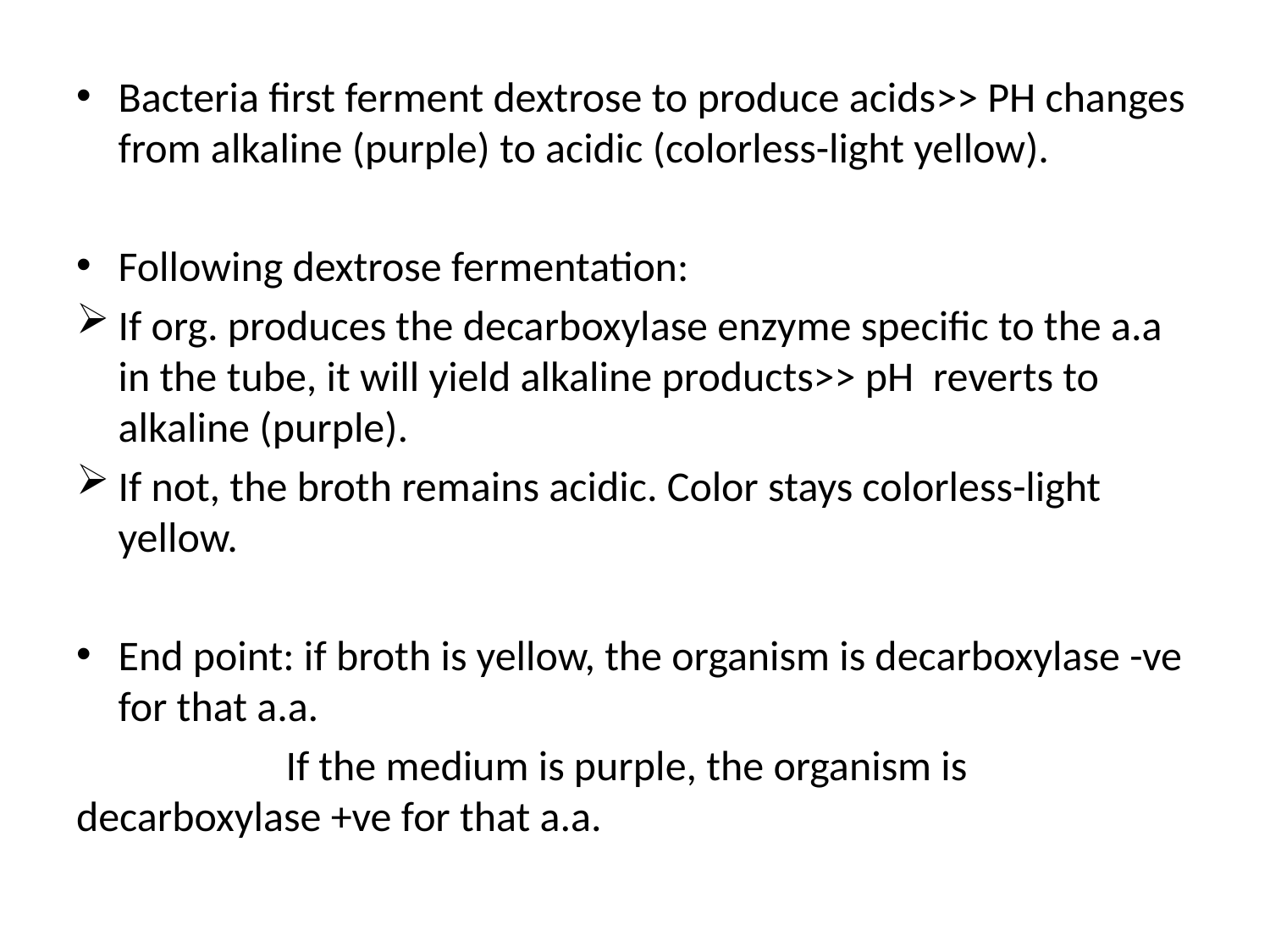

#
Bacteria first ferment dextrose to produce acids>> PH changes from alkaline (purple) to acidic (colorless-light yellow).

Following dextrose fermentation:
If org. produces the decarboxylase enzyme specific to the a.a in the tube, it will yield alkaline products>> pH  reverts to alkaline (purple).
If not, the broth remains acidic. Color stays colorless-light yellow.

End point: if broth is yellow, the organism is decarboxylase -ve for that a.a.
                      If the medium is purple, the organism is                 decarboxylase +ve for that a.a.